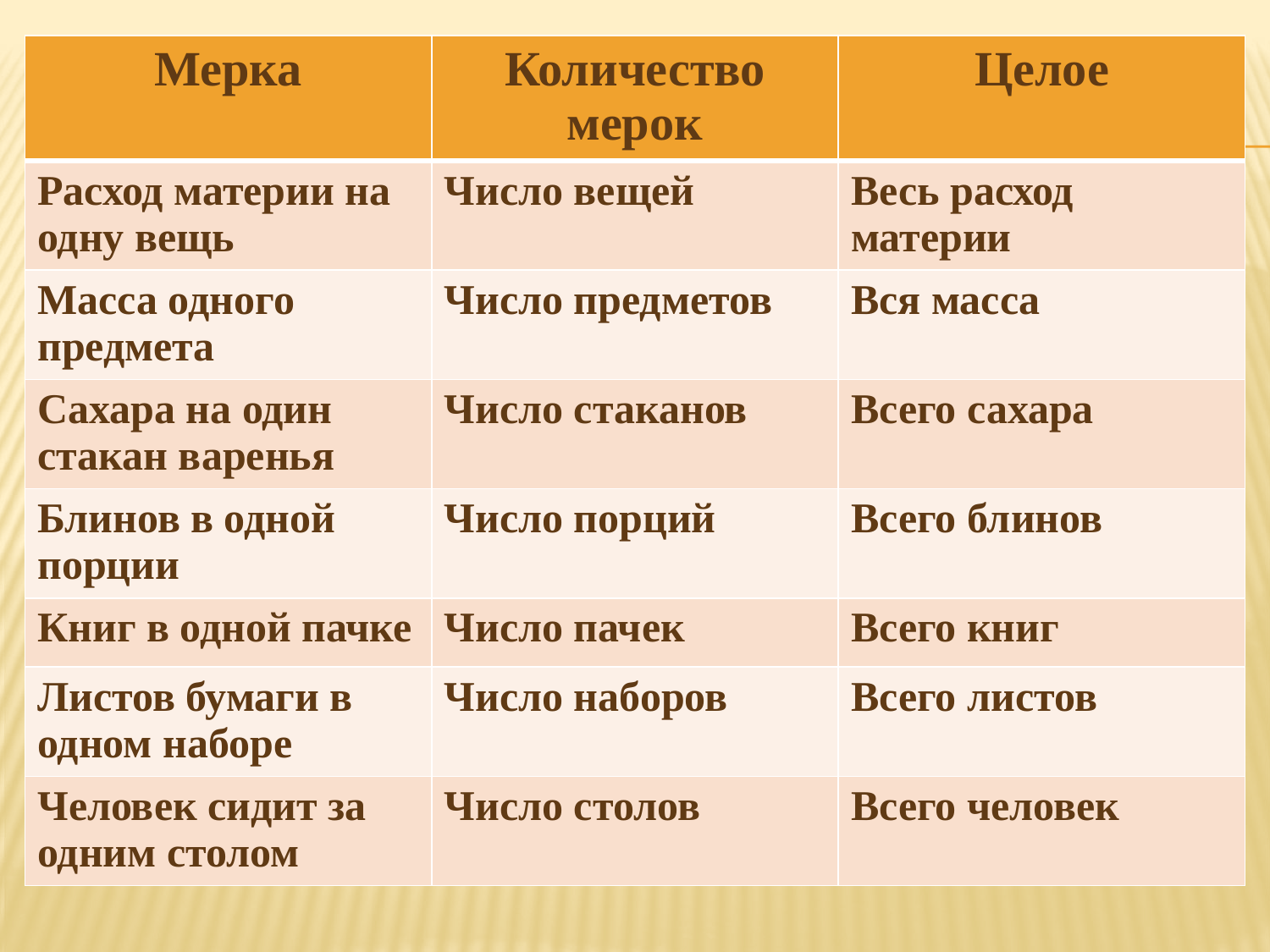

| Мерка | Количество мерок | Целое |
| --- | --- | --- |
| Расход материи на одну вещь | Число вещей | Весь расход материи |
| Масса одного предмета | Число предметов | Вся масса |
| Сахара на один стакан варенья | Число стаканов | Всего сахара |
| Блинов в одной порции | Число порций | Всего блинов |
| Книг в одной пачке | Число пачек | Всего книг |
| Листов бумаги в одном наборе | Число наборов | Всего листов |
| Человек сидит за одним столом | Число столов | Всего человек |